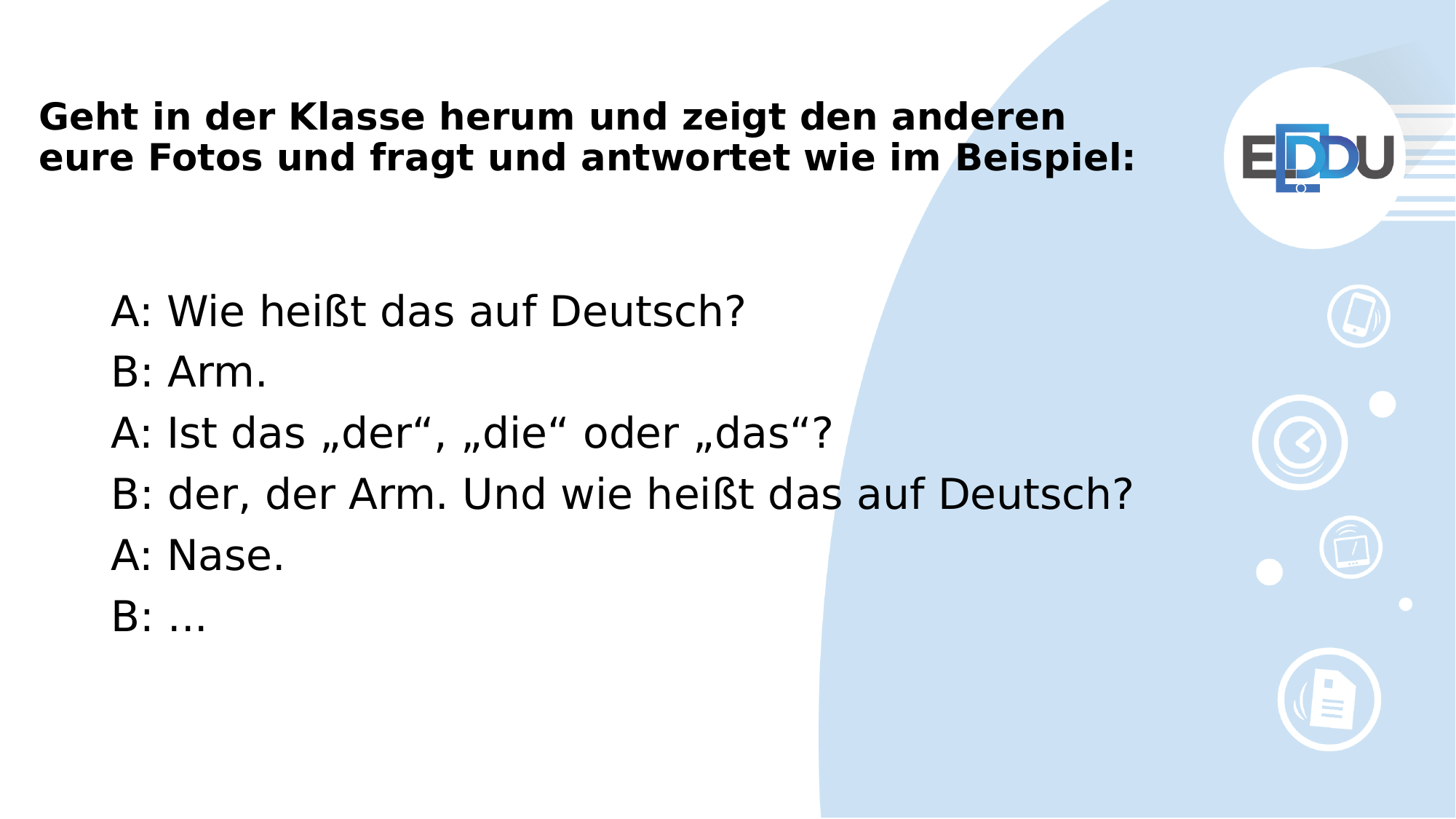

# Geht in der Klasse herum und zeigt den anderen eure Fotos und fragt und antwortet wie im Beispiel:

A: Wie heißt das auf Deutsch?
B: Arm.
A: Ist das „der“, „die“ oder „das“?
B: der, der Arm. Und wie heißt das auf Deutsch?
A: Nase.
B: ...